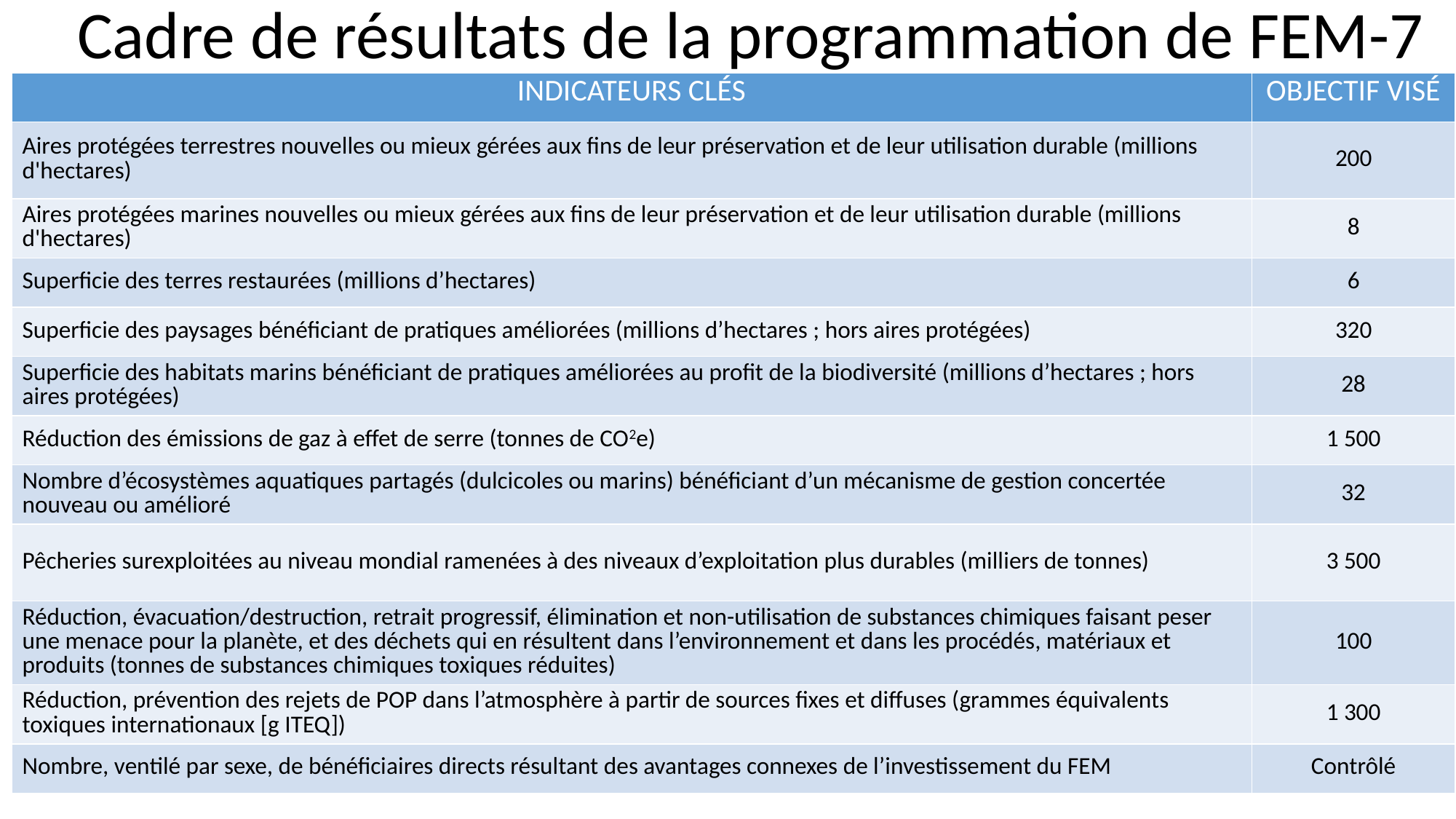

Cadre de résultats de la programmation de FEM-7
# GEF-7 Targets
| INDICATEURS CLÉS | OBJECTIF VISÉ |
| --- | --- |
| Aires protégées terrestres nouvelles ou mieux gérées aux fins de leur préservation et de leur utilisation durable (millions d'hectares) | 200 |
| Aires protégées marines nouvelles ou mieux gérées aux fins de leur préservation et de leur utilisation durable (millions d'hectares) | 8 |
| Superficie des terres restaurées (millions d’hectares) | 6 |
| Superficie des paysages bénéficiant de pratiques améliorées (millions d’hectares ; hors aires protégées) | 320 |
| Superficie des habitats marins bénéficiant de pratiques améliorées au profit de la biodiversité (millions d’hectares ; hors aires protégées) | 28 |
| Réduction des émissions de gaz à effet de serre (tonnes de CO2e) | 1 500 |
| Nombre d’écosystèmes aquatiques partagés (dulcicoles ou marins) bénéficiant d’un mécanisme de gestion concertée nouveau ou amélioré | 32 |
| Pêcheries surexploitées au niveau mondial ramenées à des niveaux d’exploitation plus durables (milliers de tonnes) | 3 500 |
| Réduction, évacuation/destruction, retrait progressif, élimination et non-utilisation de substances chimiques faisant peser une menace pour la planète, et des déchets qui en résultent dans l’environnement et dans les procédés, matériaux et produits (tonnes de substances chimiques toxiques réduites) | 100 |
| Réduction, prévention des rejets de POP dans l’atmosphère à partir de sources fixes et diffuses (grammes équivalents toxiques internationaux [g ITEQ]) | 1 300 |
| Nombre, ventilé par sexe, de bénéficiaires directs résultant des avantages connexes de l’investissement du FEM | Contrôlé |